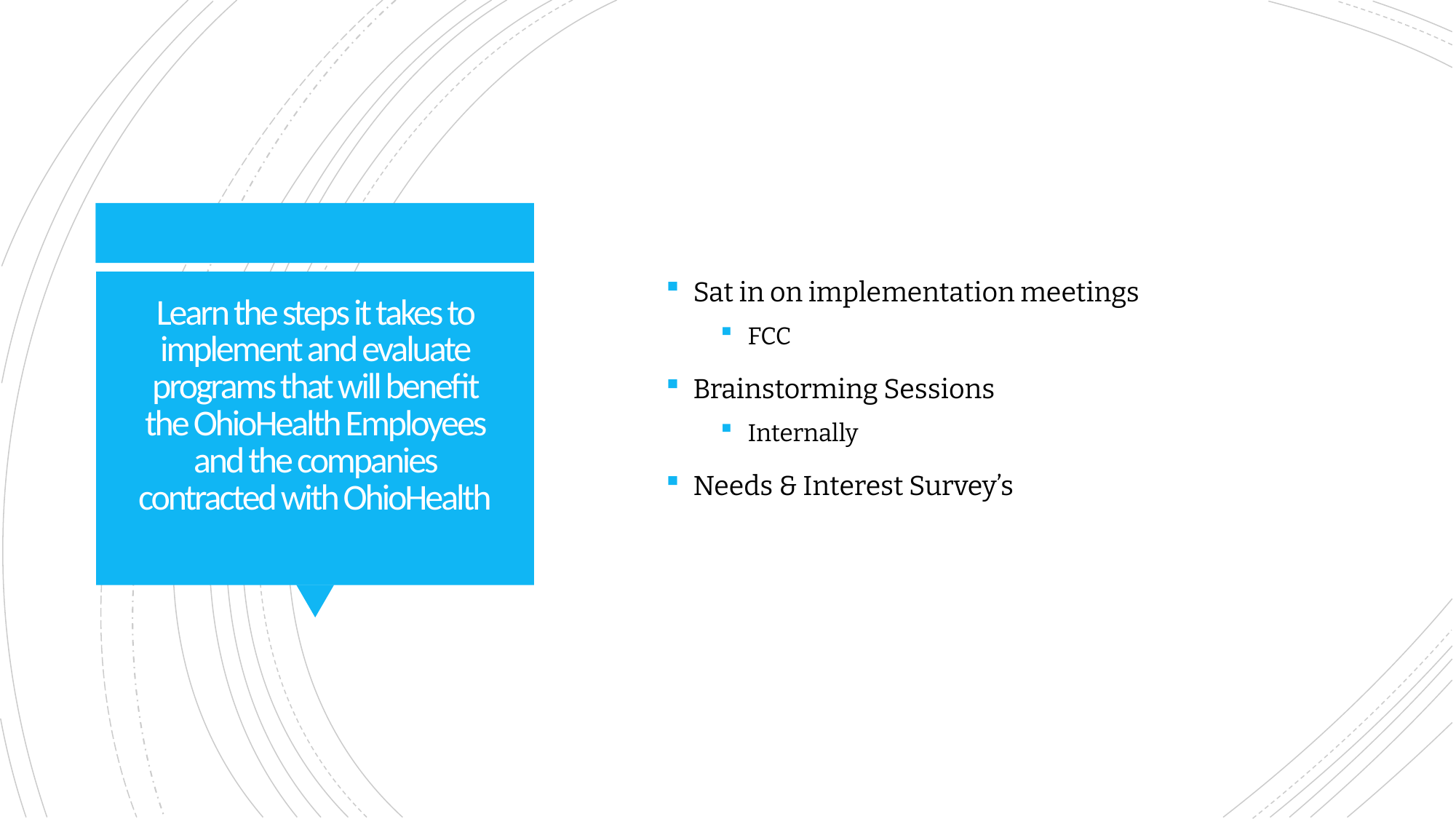

Sat in on implementation meetings
FCC
Brainstorming Sessions
Internally
Needs & Interest Survey’s

# Learn the steps it takes to implement and evaluate programs that will benefit the OhioHealth Employees and the companies contracted with OhioHealth